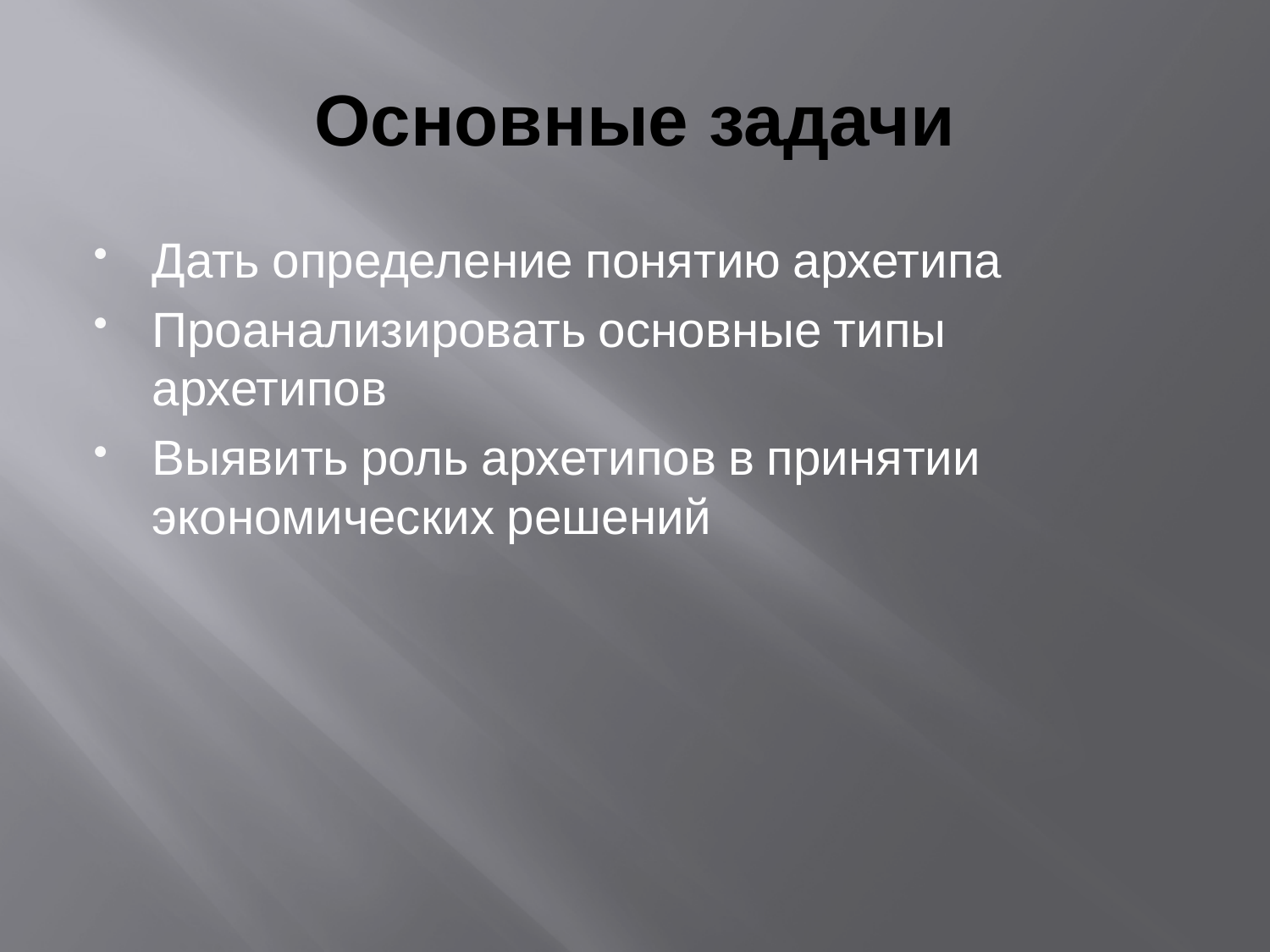

# Основные задачи
Дать определение понятию архетипа
Проанализировать основные типы архетипов
Выявить роль архетипов в принятии экономических решений